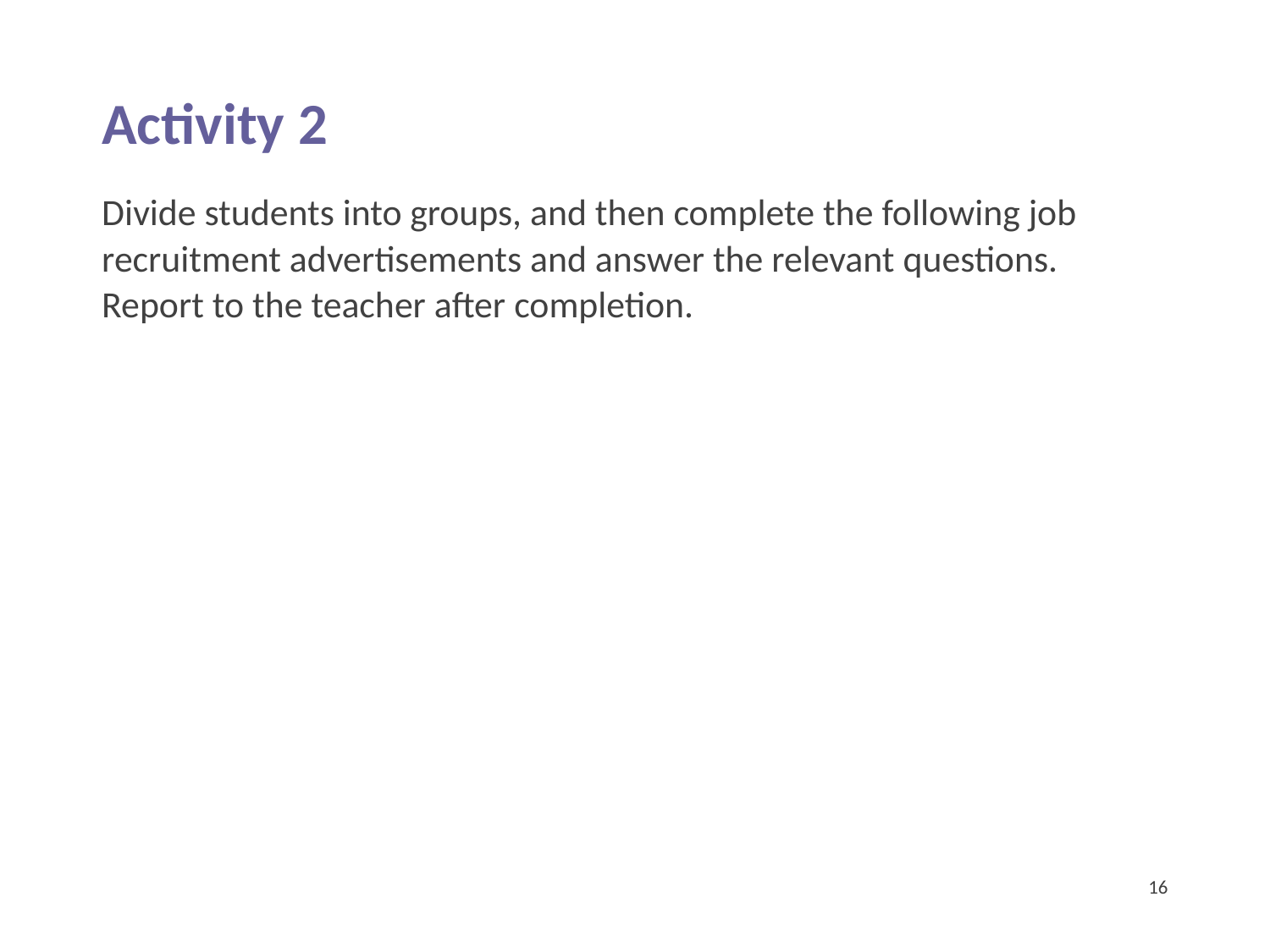

Activity 2
Divide students into groups, and then complete the following job recruitment advertisements and answer the relevant questions. Report to the teacher after completion.

16